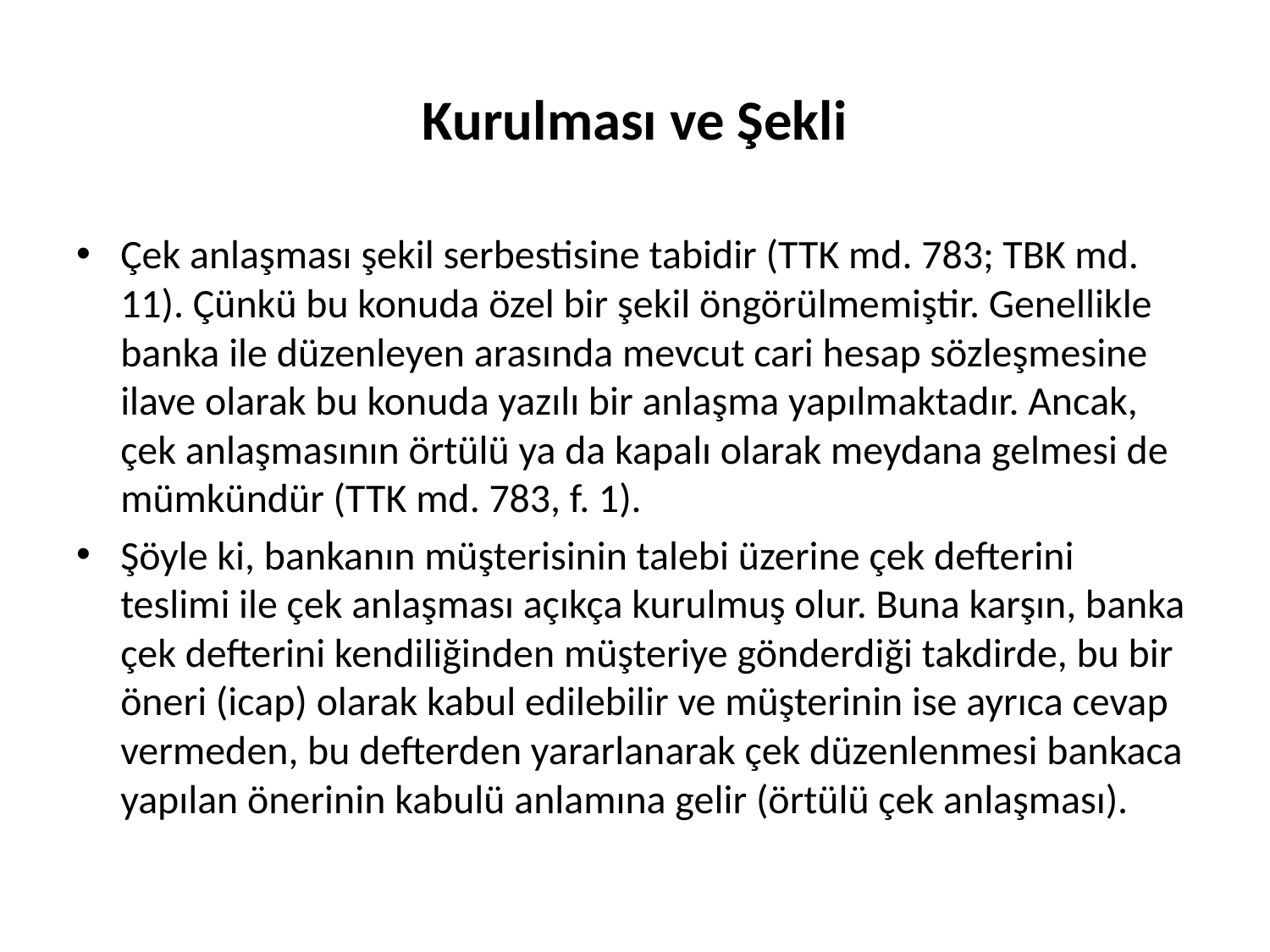

# Kurulması ve Şekli
Çek anlaşması şekil serbestisine tabidir (TTK md. 783; TBK md. 11). Çünkü bu konuda özel bir şekil öngörülmemiştir. Genellikle banka ile düzenleyen arasında mevcut cari hesap sözleşmesine ilave olarak bu konuda yazılı bir anlaşma yapılmaktadır. Ancak, çek anlaşmasının örtülü ya da kapalı olarak meydana gelmesi de mümkündür (TTK md. 783, f. 1).
Şöyle ki, bankanın müşterisinin talebi üzerine çek defterini teslimi ile çek anlaşması açıkça kurulmuş olur. Buna karşın, banka çek defterini kendiliğinden müşteriye gönderdiği takdirde, bu bir öneri (icap) olarak kabul edilebilir ve müşterinin ise ayrıca cevap vermeden, bu defterden yararlanarak çek düzenlenmesi bankaca yapılan önerinin kabulü anlamına gelir (örtülü çek anlaşması).